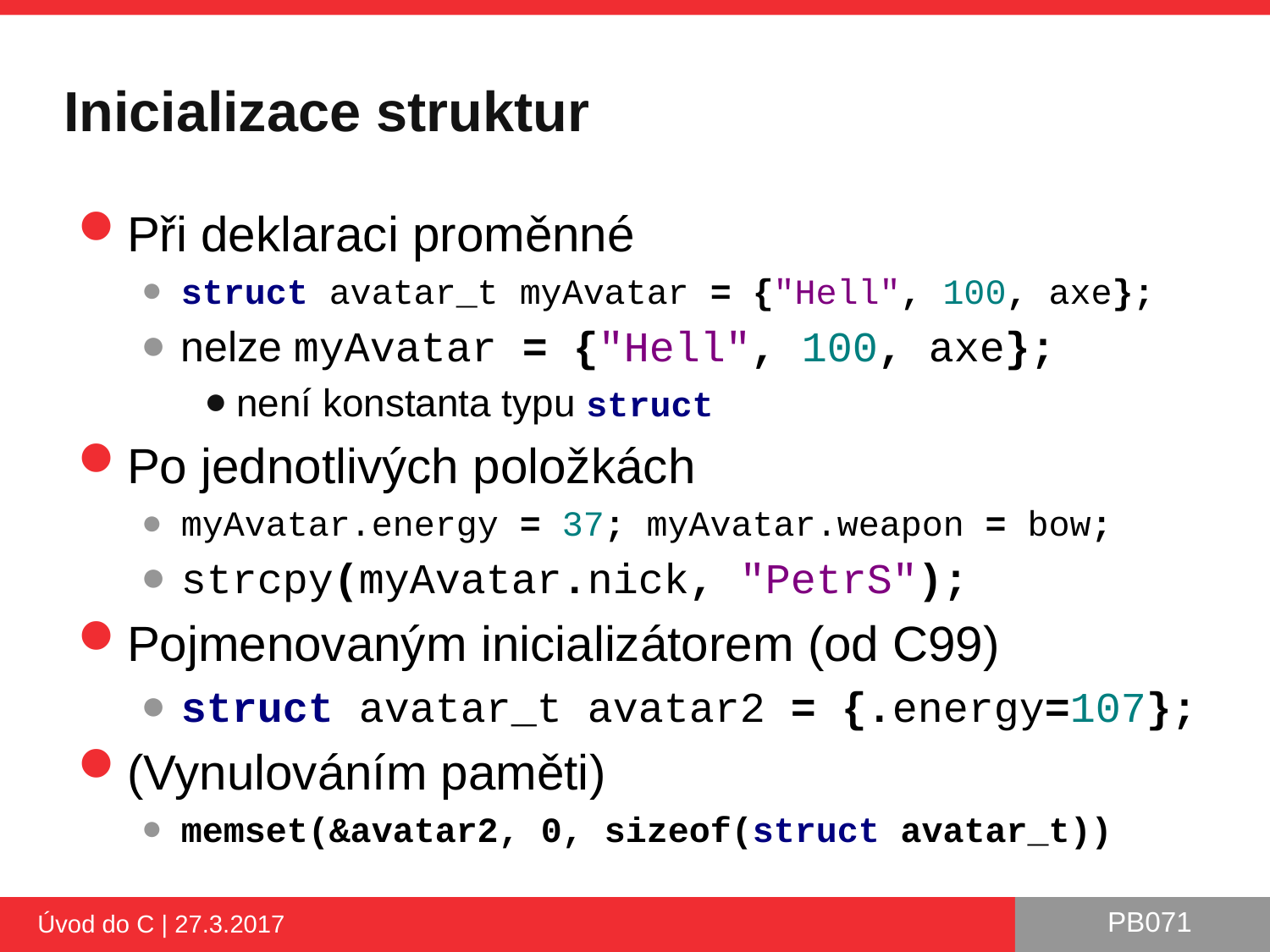

# Inicializace struktur
Při deklaraci proměnné
struct avatar_t myAvatar = {"Hell", 100, axe};
nelze myAvatar = {"Hell", 100, axe};
není konstanta typu struct
Po jednotlivých položkách
myAvatar.energy = 37; myAvatar.weapon = bow;
strcpy(myAvatar.nick, "PetrS");
Pojmenovaným inicializátorem (od C99)
struct avatar_t avatar2 = {.energy=107};
(Vynulováním paměti)
memset(&avatar2, 0, sizeof(struct avatar_t))
Úvod do C | 27.3.2017